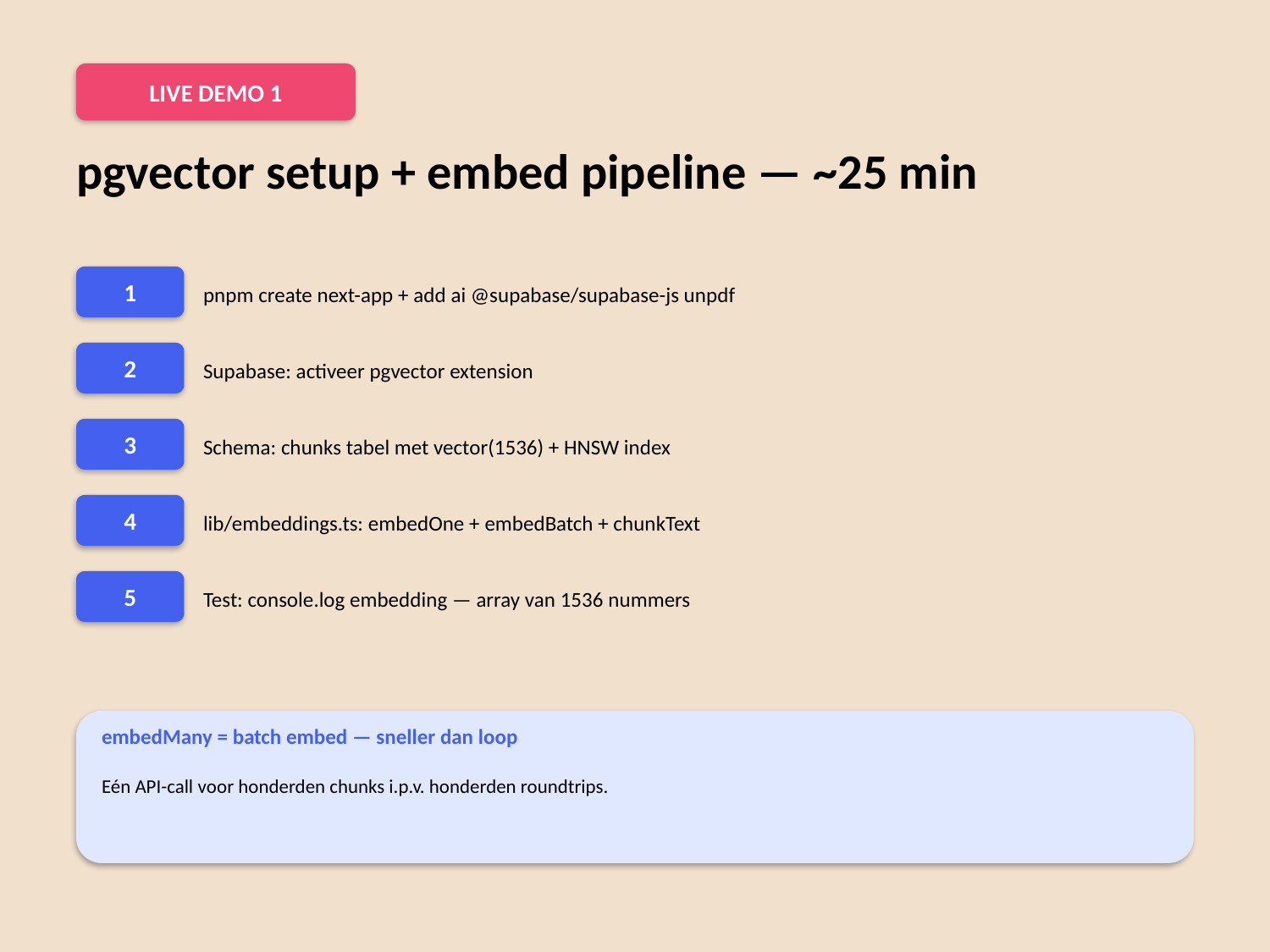

LIVE DEMO 1
pgvector setup + embed pipeline — ~25 min

1
pnpm create next-app + add ai @supabase/supabase-js unpdf

2
Supabase: activeer pgvector extension

3
Schema: chunks tabel met vector(1536) + HNSW index

4
lib/embeddings.ts: embedOne + embedBatch + chunkText

5
Test: console.log embedding — array van 1536 nummers

embedMany = batch embed — sneller dan loop
Eén API-call voor honderden chunks i.p.v. honderden roundtrips.